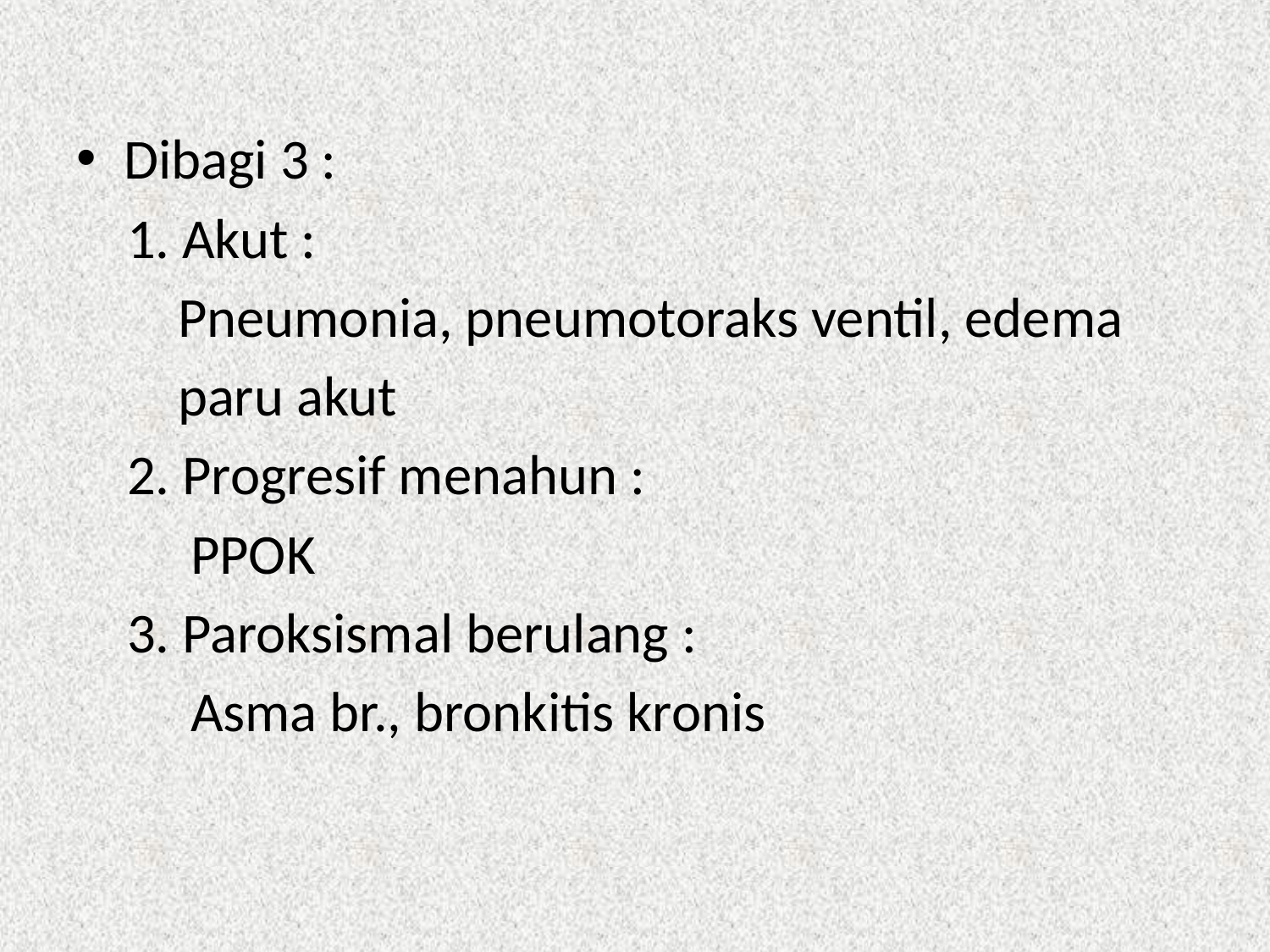

#
Dibagi 3 :
    1. Akut :
        Pneumonia, pneumotoraks ventil, edema
        paru akut
    2. Progresif menahun :
         PPOK
    3. Paroksismal berulang :
         Asma br., bronkitis kronis